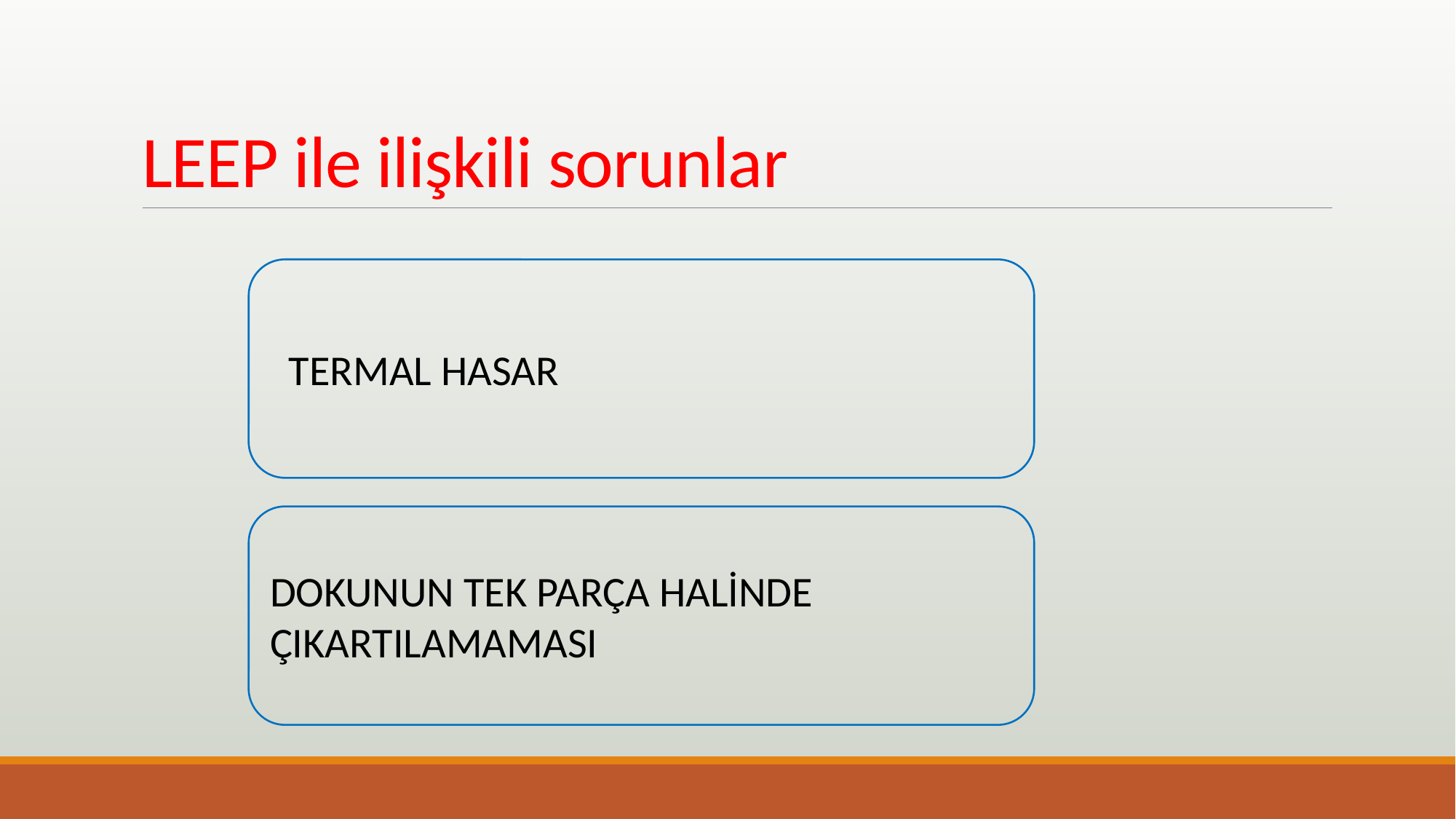

# LEEP ile ilişkili sorunlar
   TERMAL HASAR
DOKUNUN TEK PARÇA HALİNDE ÇIKARTILAMAMASI